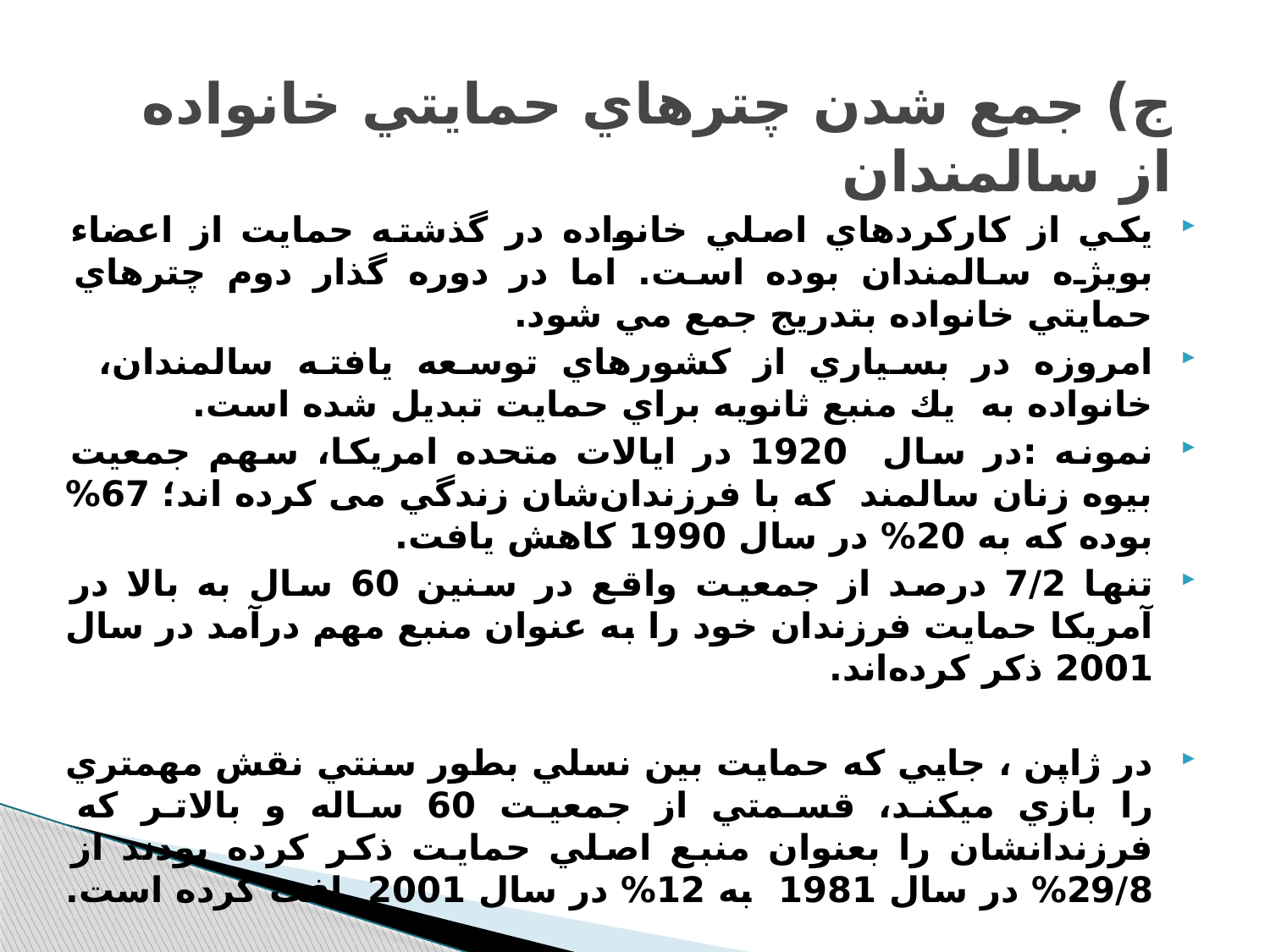

# ج) جمع شدن چترهاي حمايتي خانواده از سالمندان
يكي از كاركردهاي اصلي خانواده در گذشته حمايت از اعضاء بويژه سالمندان بوده است. اما در دوره گذار دوم چترهاي حمايتي خانواده بتدريج جمع مي شود.
امروزه در بسياري از كشورهاي توسعه ‌يافته سالمندان،  خانواده به  يك منبع ثانويه براي حمايت تبديل شده است.
نمونه :در سال  1920 در ايالات متحده امريكا، سهم جمعيت بيوه زنان سالمند  كه با فرزندان‌شان زندگي می کرده اند؛ 67% بوده كه به 20% در سال 1990 كاهش يافت.
تنها 7/2 درصد از جمعيت واقع در سنين 60 سال به بالا در آمريكا حمايت فرزندان خود را به عنوان منبع مهم درآمد در سال 2001 ذكر كرده‌اند‌.

در ژاپن ، جايي كه حمايت بين نسلي بطور سنتي نقش مهمتري را بازي ميكند، قسمتي از جمعيت 60 ساله و بالاتر كه فرزندانشان را بعنوان منبع اصلي حمايت ذكر كرده بودند از 29/8% در سال 1981  به 12% در سال 2001  افت كرده است.